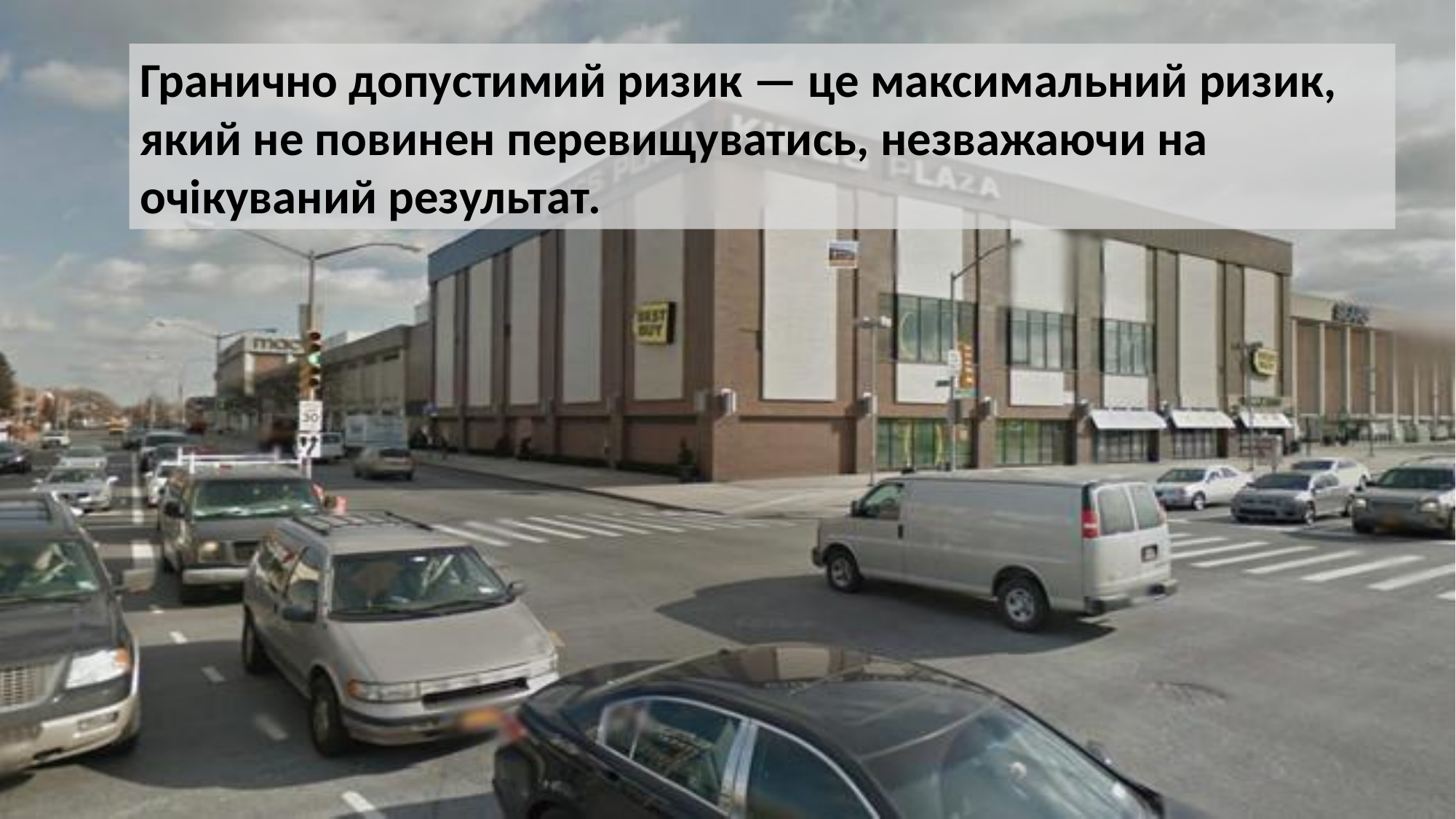

Гранично допустимий ризик — це максимальний ризик, який не повинен перевищуватись, незважаючи на очікуваний результат.